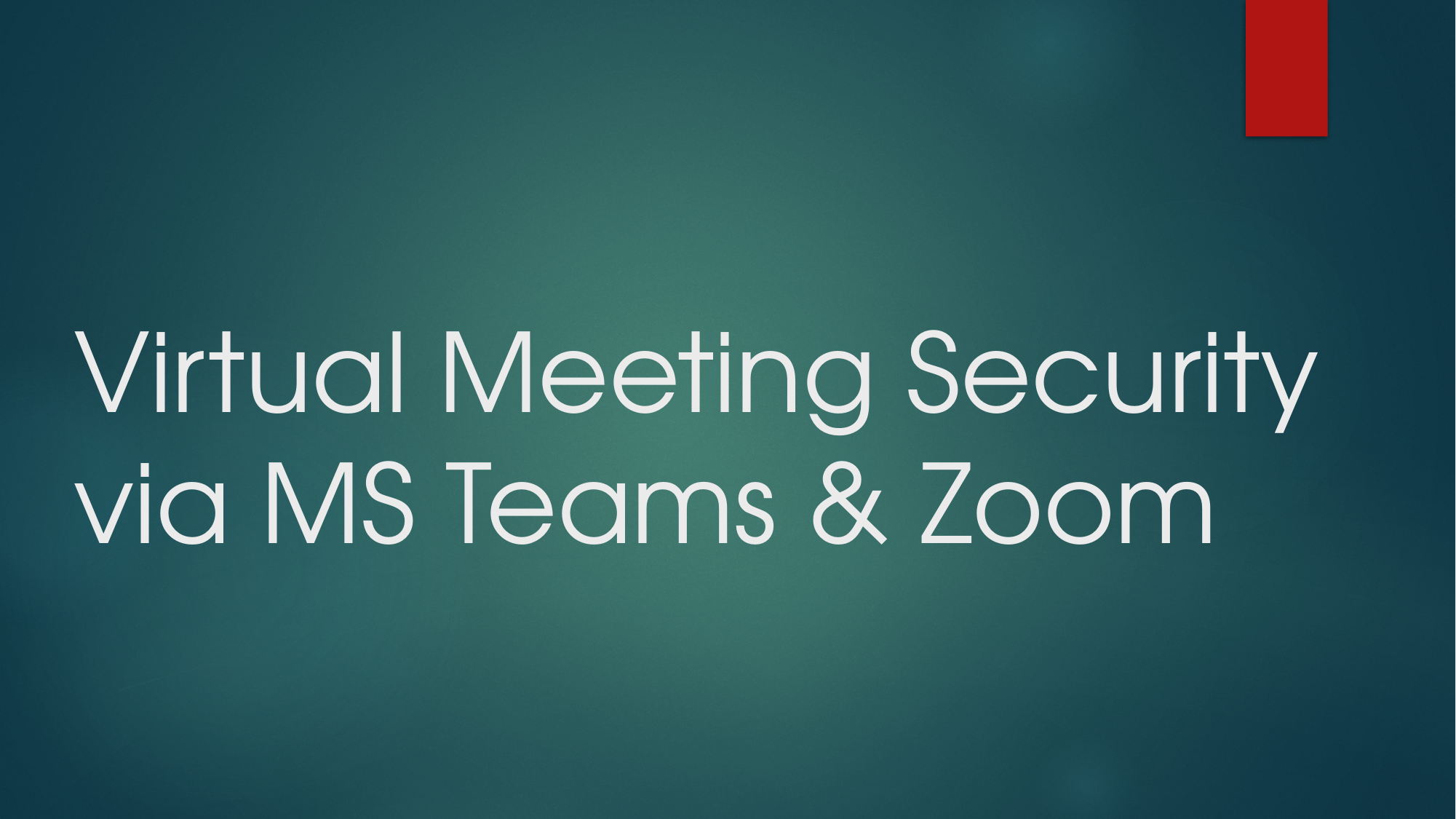

# Virtual Meeting Security via MS Teams & Zoom